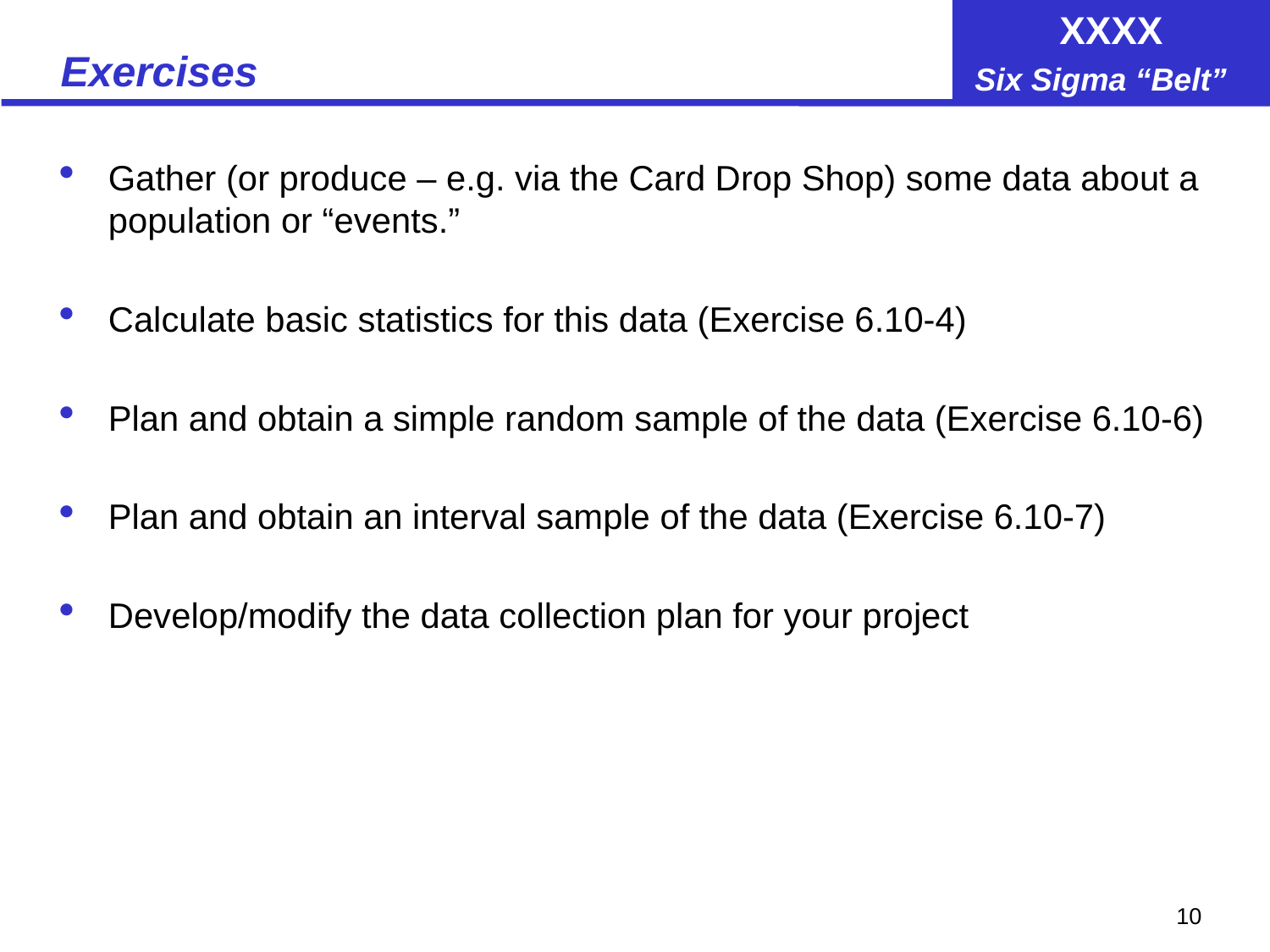

# Exercises
Gather (or produce – e.g. via the Card Drop Shop) some data about a population or “events.”

Calculate basic statistics for this data (Exercise 6.10-4)

Plan and obtain a simple random sample of the data (Exercise 6.10-6)

Plan and obtain an interval sample of the data (Exercise 6.10-7)

Develop/modify the data collection plan for your project